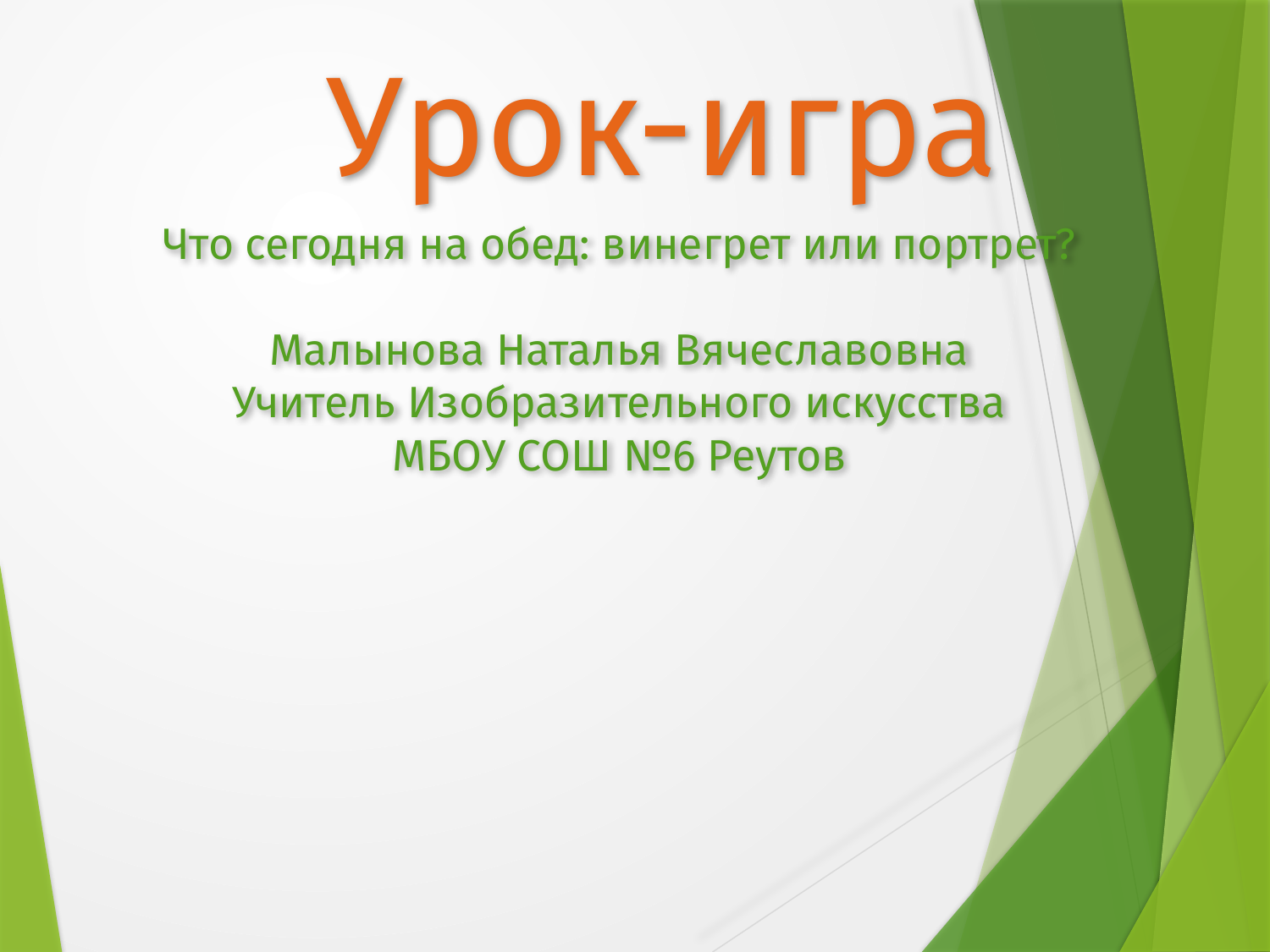

Урок-игра
# Что сегодня на обед: винегрет или портрет? Малынова Наталья Вячеславовна Учитель Изобразительного искусства МБОУ СОШ №6 Реутов